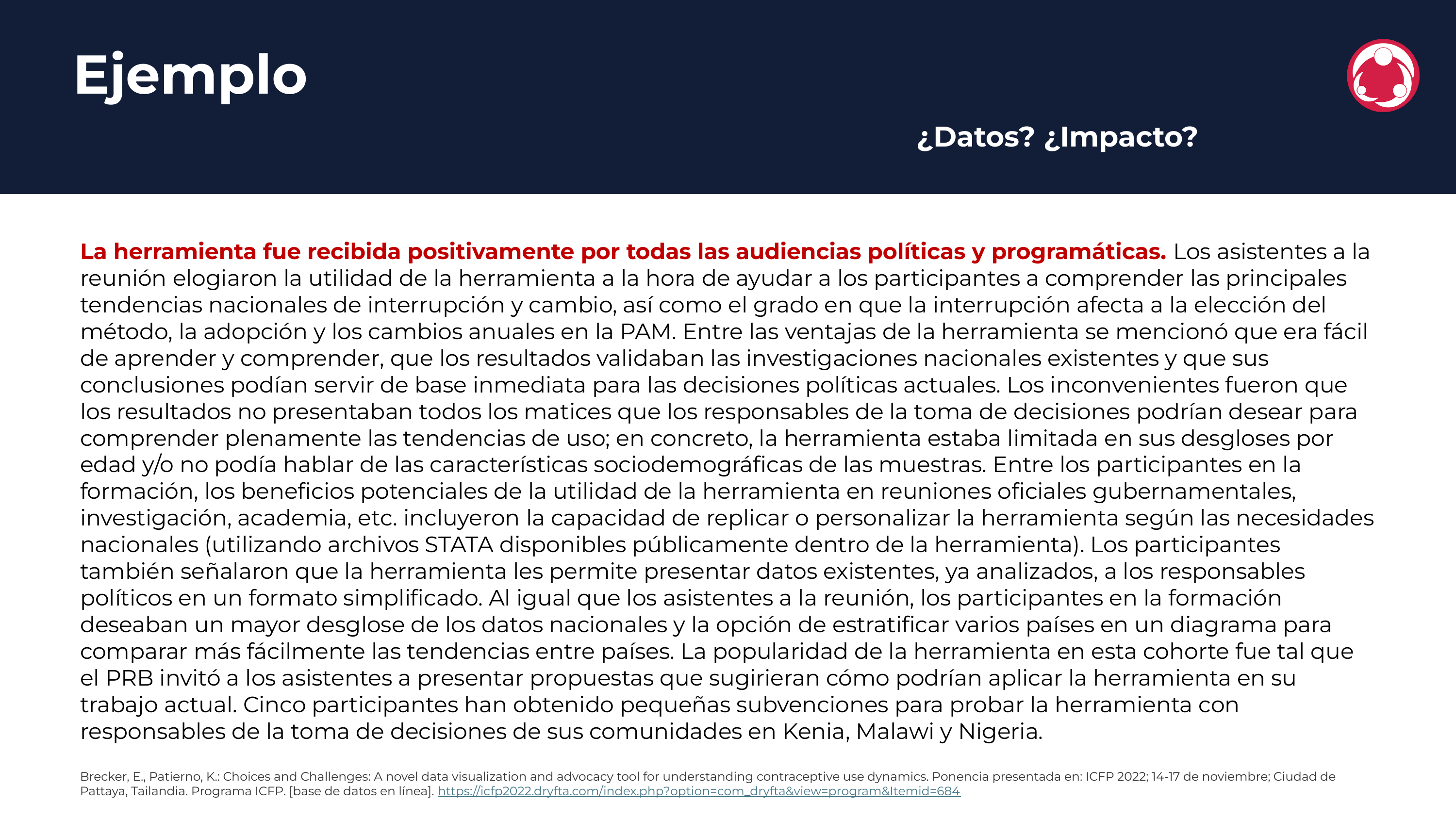

Ejemplo

¿Datos? ¿Impacto?
La herramienta fue recibida positivamente por todas las audiencias políticas y programáticas. Los asistentes a la reunión elogiaron la utilidad de la herramienta a la hora de ayudar a los participantes a comprender las principales tendencias nacionales de interrupción y cambio, así como el grado en que la interrupción afecta a la elección del método, la adopción y los cambios anuales en la PAM. Entre las ventajas de la herramienta se mencionó que era fácil de aprender y comprender, que los resultados validaban las investigaciones nacionales existentes y que sus conclusiones podían servir de base inmediata para las decisiones políticas actuales. Los inconvenientes fueron que los resultados no presentaban todos los matices que los responsables de la toma de decisiones podrían desear para comprender plenamente las tendencias de uso; en concreto, la herramienta estaba limitada en sus desgloses por edad y/o no podía hablar de las características sociodemográficas de las muestras. Entre los participantes en la formación, los beneficios potenciales de la utilidad de la herramienta en reuniones oficiales gubernamentales, investigación, academia, etc. incluyeron la capacidad de replicar o personalizar la herramienta según las necesidades nacionales (utilizando archivos STATA disponibles públicamente dentro de la herramienta). Los participantes también señalaron que la herramienta les permite presentar datos existentes, ya analizados, a los responsables políticos en un formato simplificado. Al igual que los asistentes a la reunión, los participantes en la formación deseaban un mayor desglose de los datos nacionales y la opción de estratificar varios países en un diagrama para comparar más fácilmente las tendencias entre países. La popularidad de la herramienta en esta cohorte fue tal que el PRB invitó a los asistentes a presentar propuestas que sugirieran cómo podrían aplicar la herramienta en su trabajo actual. Cinco participantes han obtenido pequeñas subvenciones para probar la herramienta con responsables de la toma de decisiones de sus comunidades en Kenia, Malawi y Nigeria.

Brecker, E., Patierno, K.: Choices and Challenges: A novel data visualization and advocacy tool for understanding contraceptive use dynamics. Ponencia presentada en: ICFP 2022; 14-17 de noviembre; Ciudad de Pattaya, Tailandia. Programa ICFP. [base de datos en línea]. https://icfp2022.dryfta.com/index.php?option=com_dryfta&view=program&Itemid=684